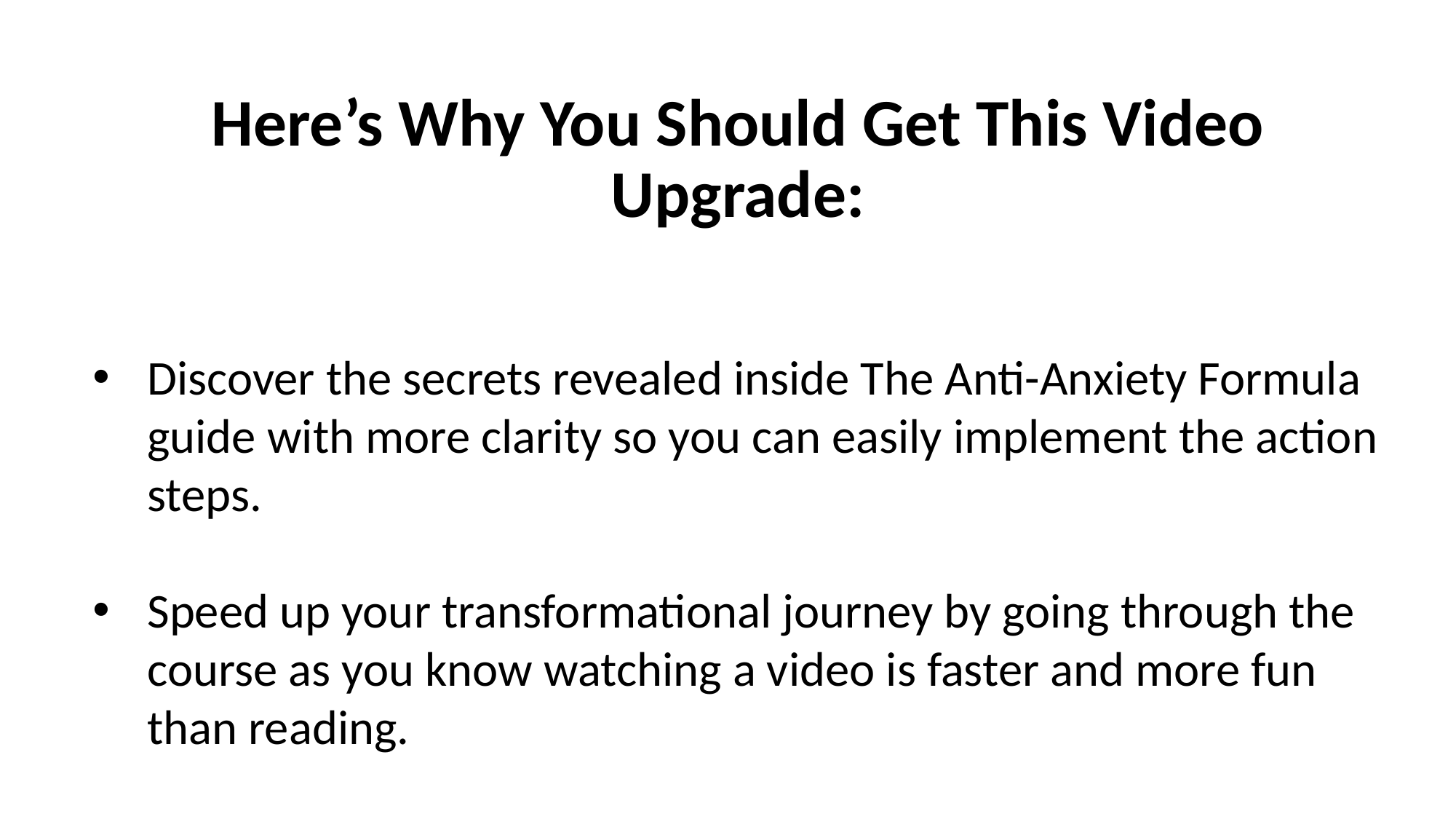

# Here’s Why You Should Get This Video Upgrade:
Discover the secrets revealed inside The Anti-Anxiety Formula guide with more clarity so you can easily implement the action steps.

Speed up your transformational journey by going through the course as you know watching a video is faster and more fun than reading.